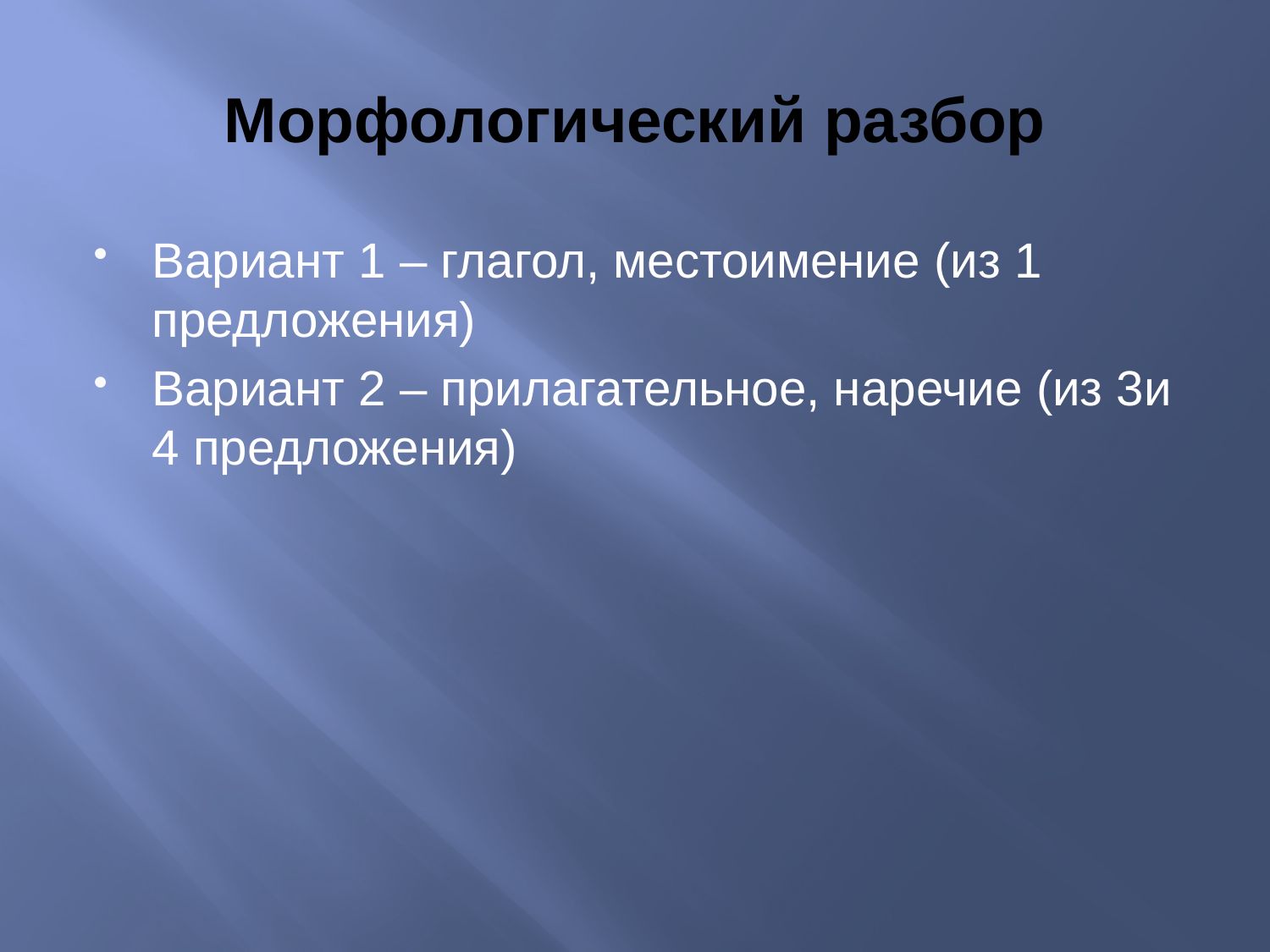

# Морфологический разбор
Вариант 1 – глагол, местоимение (из 1 предложения)
Вариант 2 – прилагательное, наречие (из 3и 4 предложения)